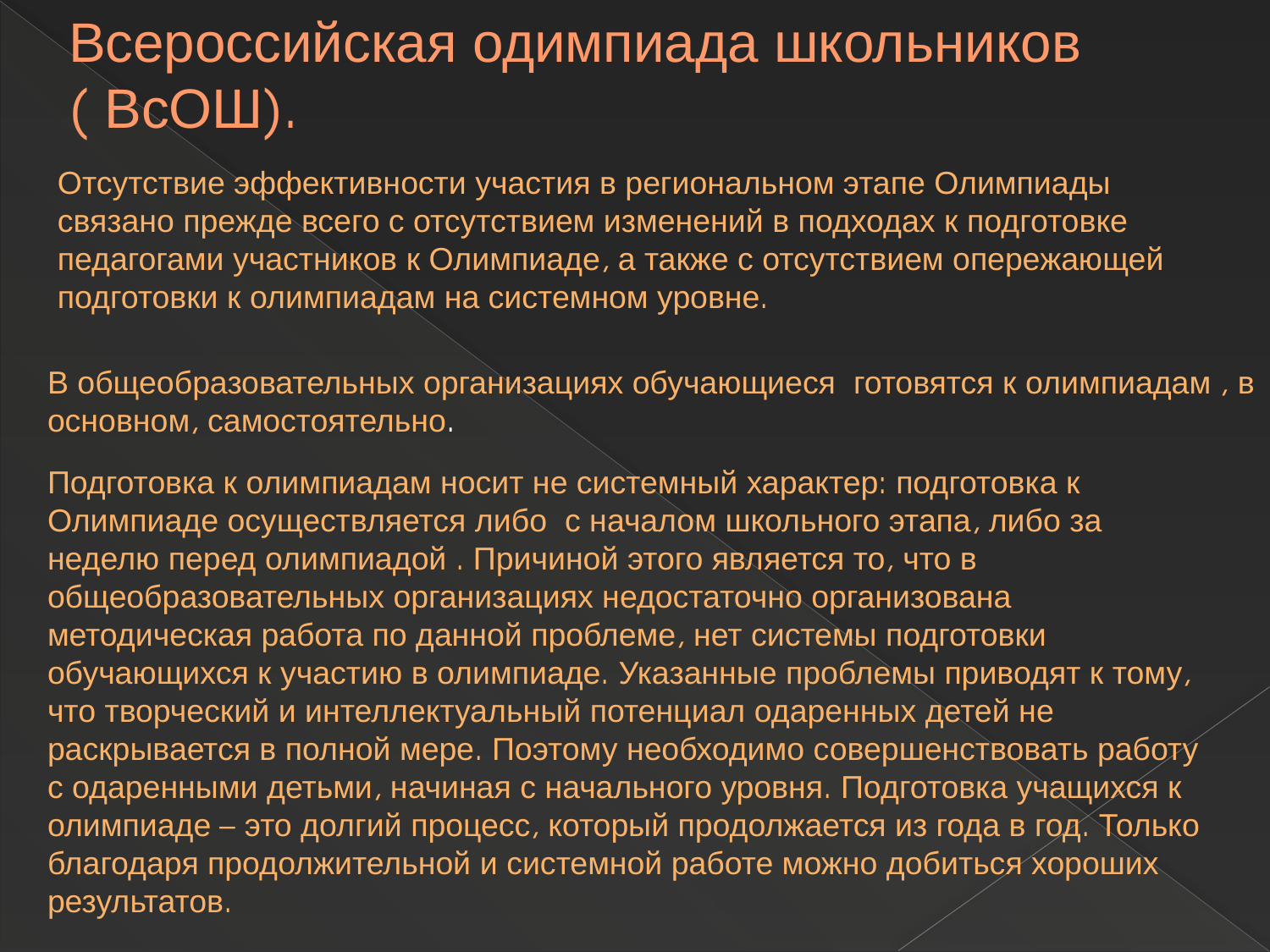

# Всероссийская одимпиада школьников ( ВсОШ).
Отсутствие эффективности участия в региональном этапе Олимпиады связано прежде всего с отсутствием изменений в подходах к подготовке педагогами участников к Олимпиаде, а также с отсутствием опережающей подготовки к олимпиадам на системном уровне.
В общеобразовательных организациях обучающиеся  готовятся к олимпиадам , в основном, самостоятельно.
Подготовка к олимпиадам носит не системный характер: подготовка к Олимпиаде осуществляется либо  с началом школьного этапа, либо за неделю перед олимпиадой . Причиной этого является то, что в общеобразовательных организациях недостаточно организована методическая работа по данной проблеме, нет системы подготовки обучающихся к участию в олимпиаде. Указанные проблемы приводят к тому, что творческий и интеллектуальный потенциал одаренных детей не раскрывается в полной мере. Поэтому необходимо совершенствовать работу с одаренными детьми, начиная с начального уровня. Подготовка учащихся к олимпиаде – это долгий процесс, который продолжается из года в год. Только благодаря продолжительной и системной работе можно добиться хороших результатов.